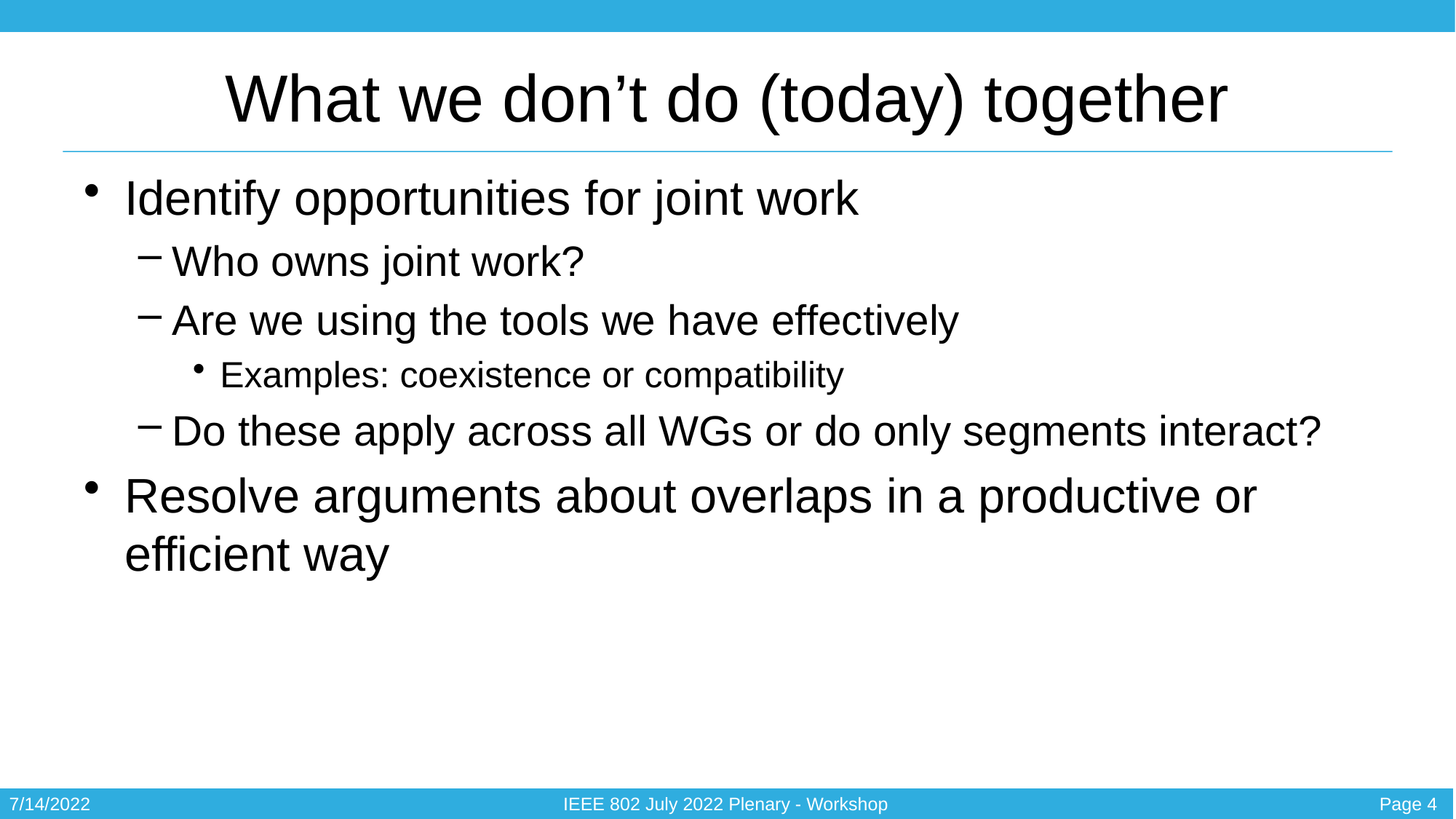

# What we don’t do (today) together
Identify opportunities for joint work
Who owns joint work?
Are we using the tools we have effectively
Examples: coexistence or compatibility
Do these apply across all WGs or do only segments interact?
Resolve arguments about overlaps in a productive or efficient way